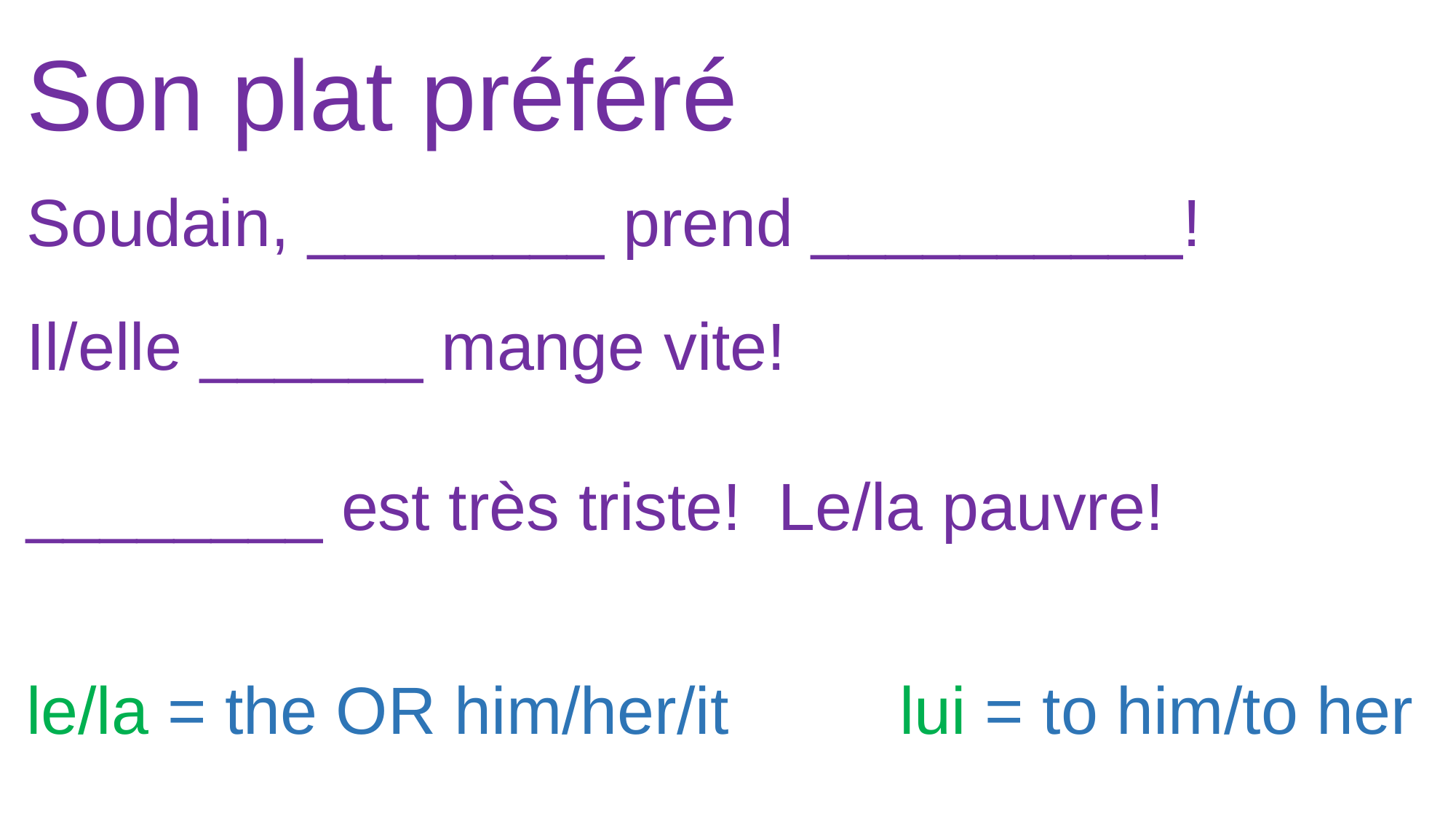

Son plat préféré
Soudain, ________ prend __________!
Il/elle ______ mange vite!

________ est très triste!  Le/la pauvre!

le/la = the OR him/her/it		lui = to him/to her